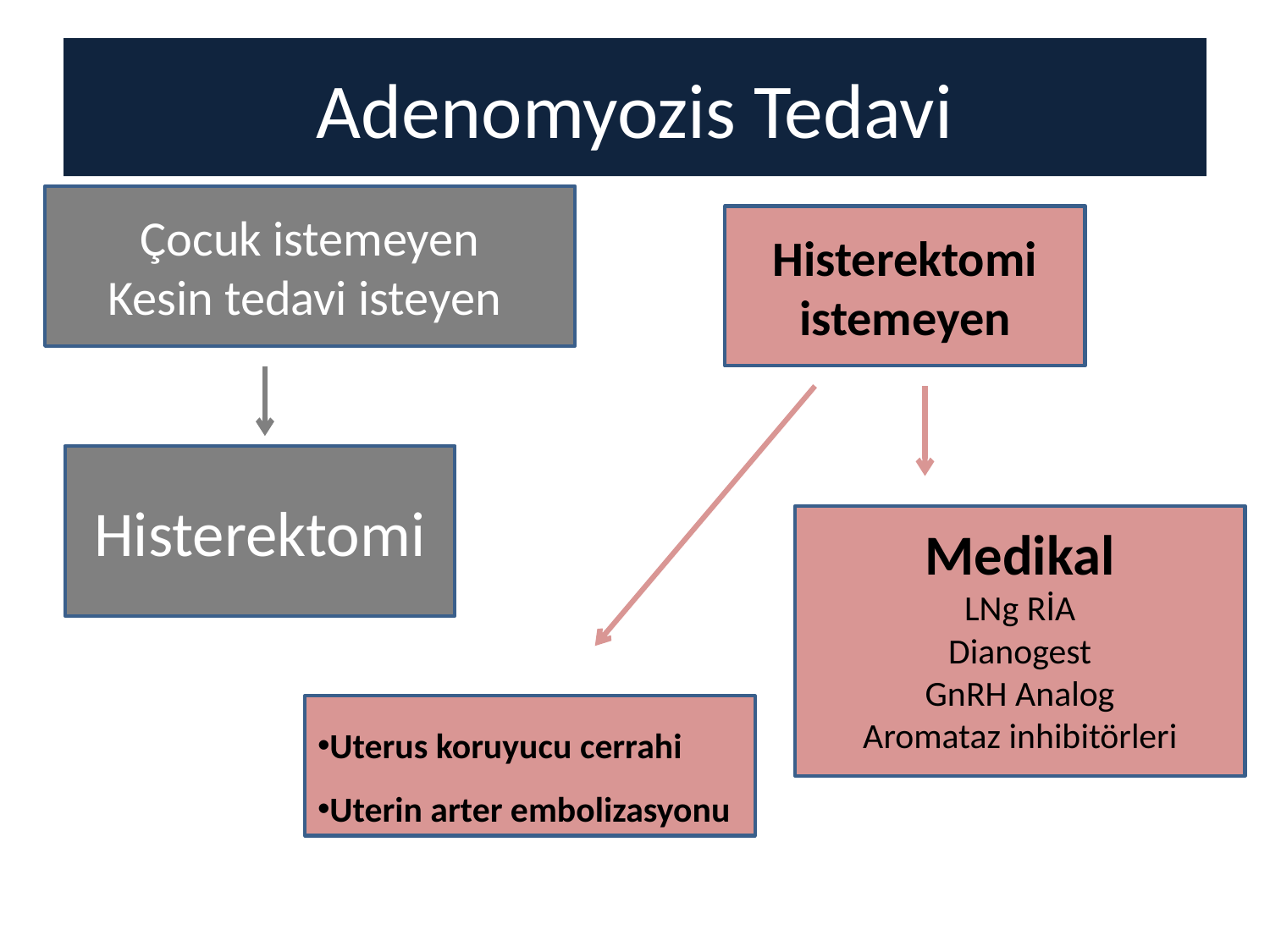

# Adenomyozis Tedavi
Çocuk istemeyen
Kesin tedavi isteyen
Histerektomi
istemeyen
Histerektomi

Medikal
LNg RİA
Dianogest
GnRH Analog
Aromataz inhibitörleri

Uterus koruyucu cerrahi
Uterin arter embolizasyonu